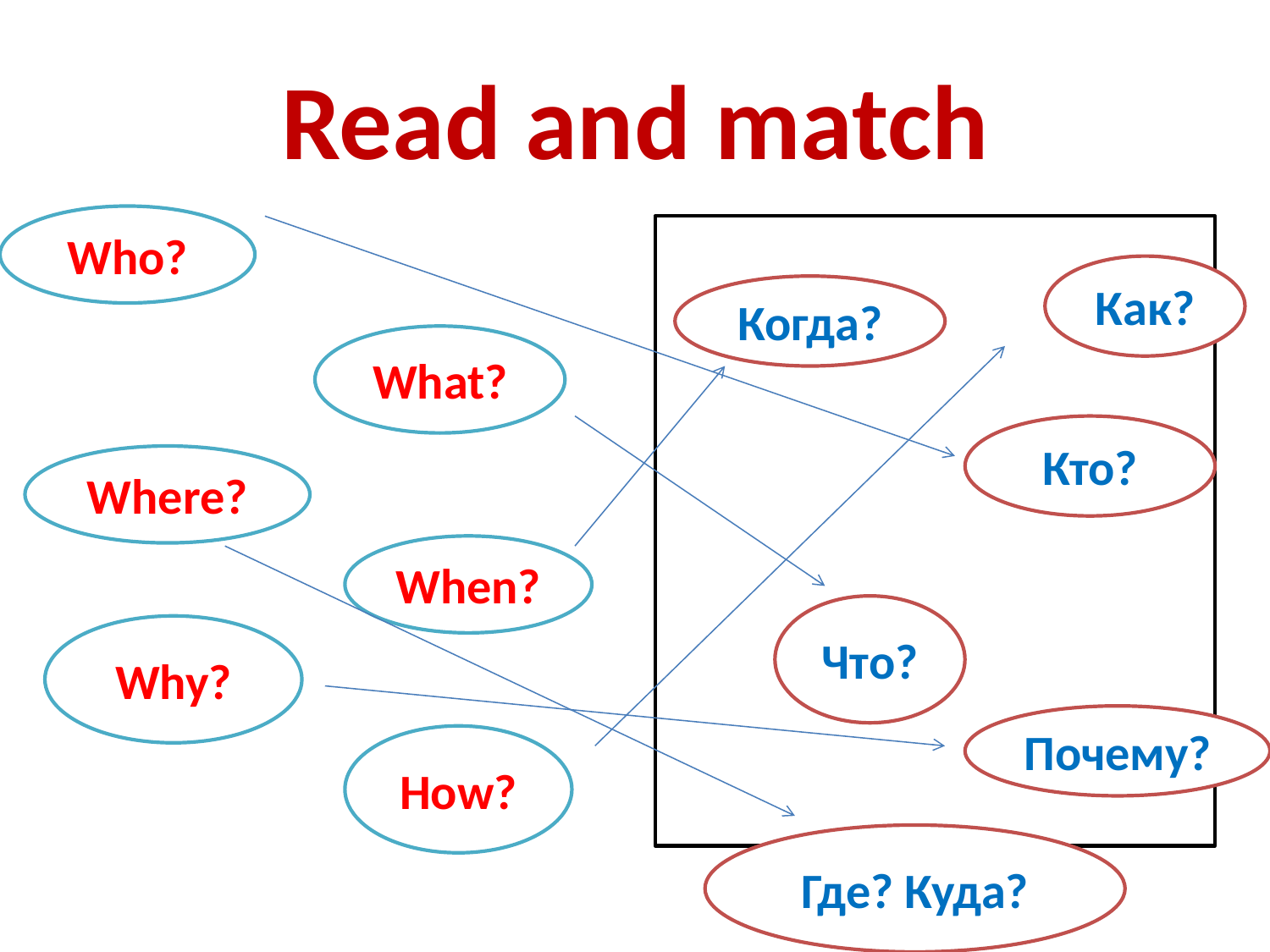

# Read and match
Who?

Как?

Когда?

What?
Кто?
Where?

When?
Что?
Why?

Почему?
How?
Где? Куда?